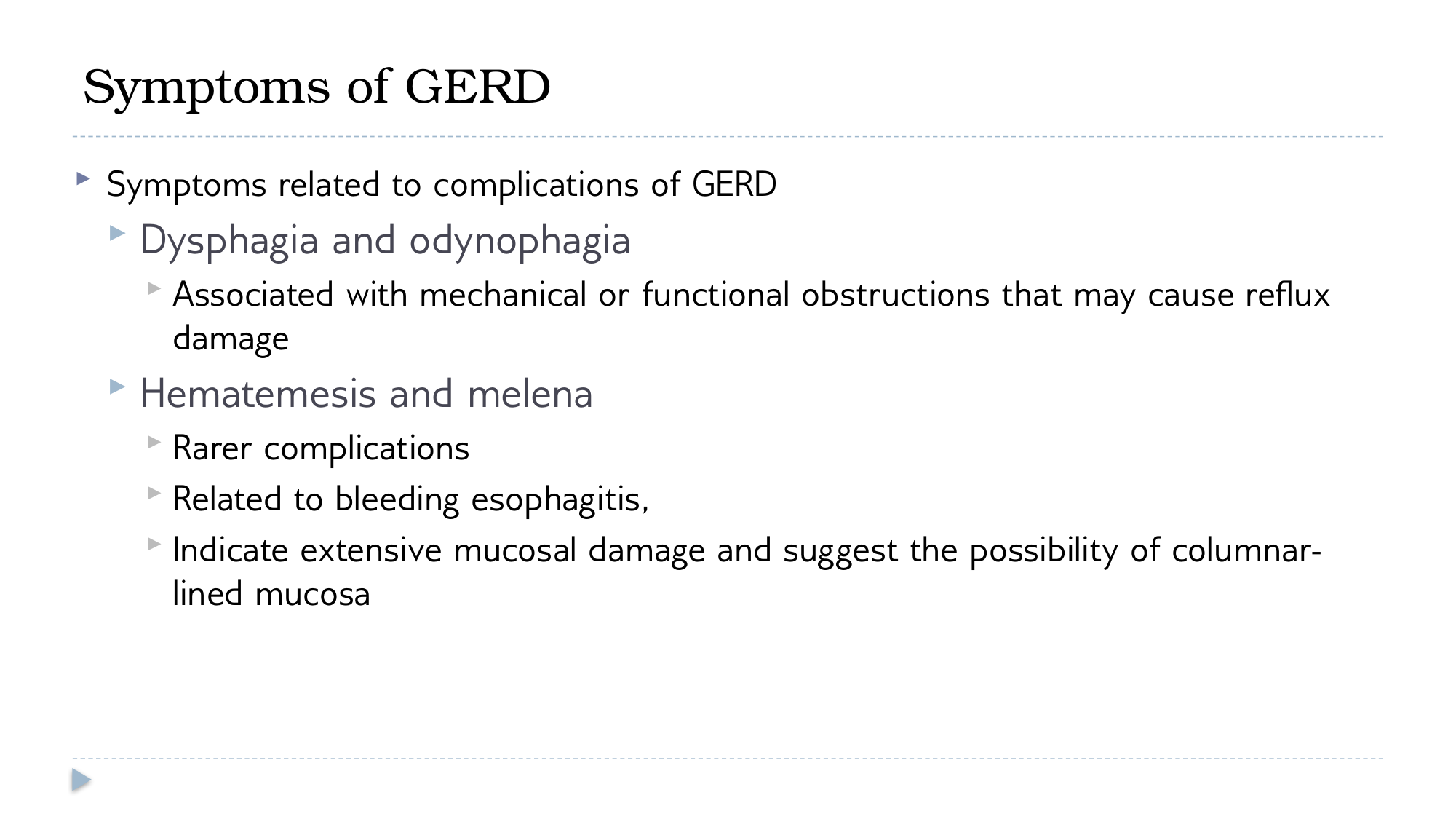

# Symptoms of GERD
Symptoms related to complications of GERD
Dysphagia and odynophagia
Associated with mechanical or functional obstructions that may cause reflux damage
Hematemesis and melena
Rarer complications
Related to bleeding esophagitis,
Indicate extensive mucosal damage and suggest the possibility of columnar-lined mucosa